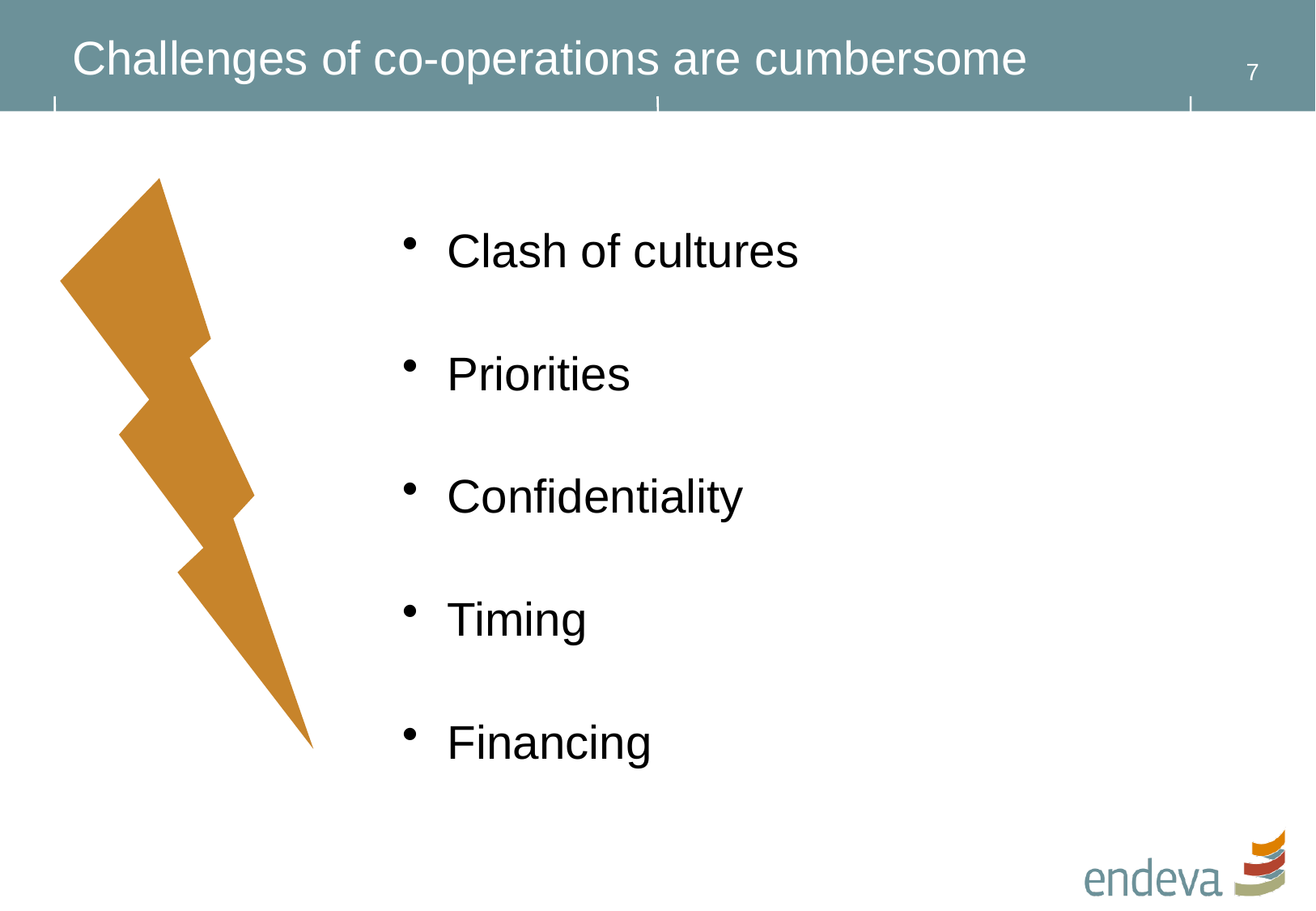

# Challenges of co-operations are cumbersome
7
Clash of cultures
Priorities
Confidentiality
Timing
Financing